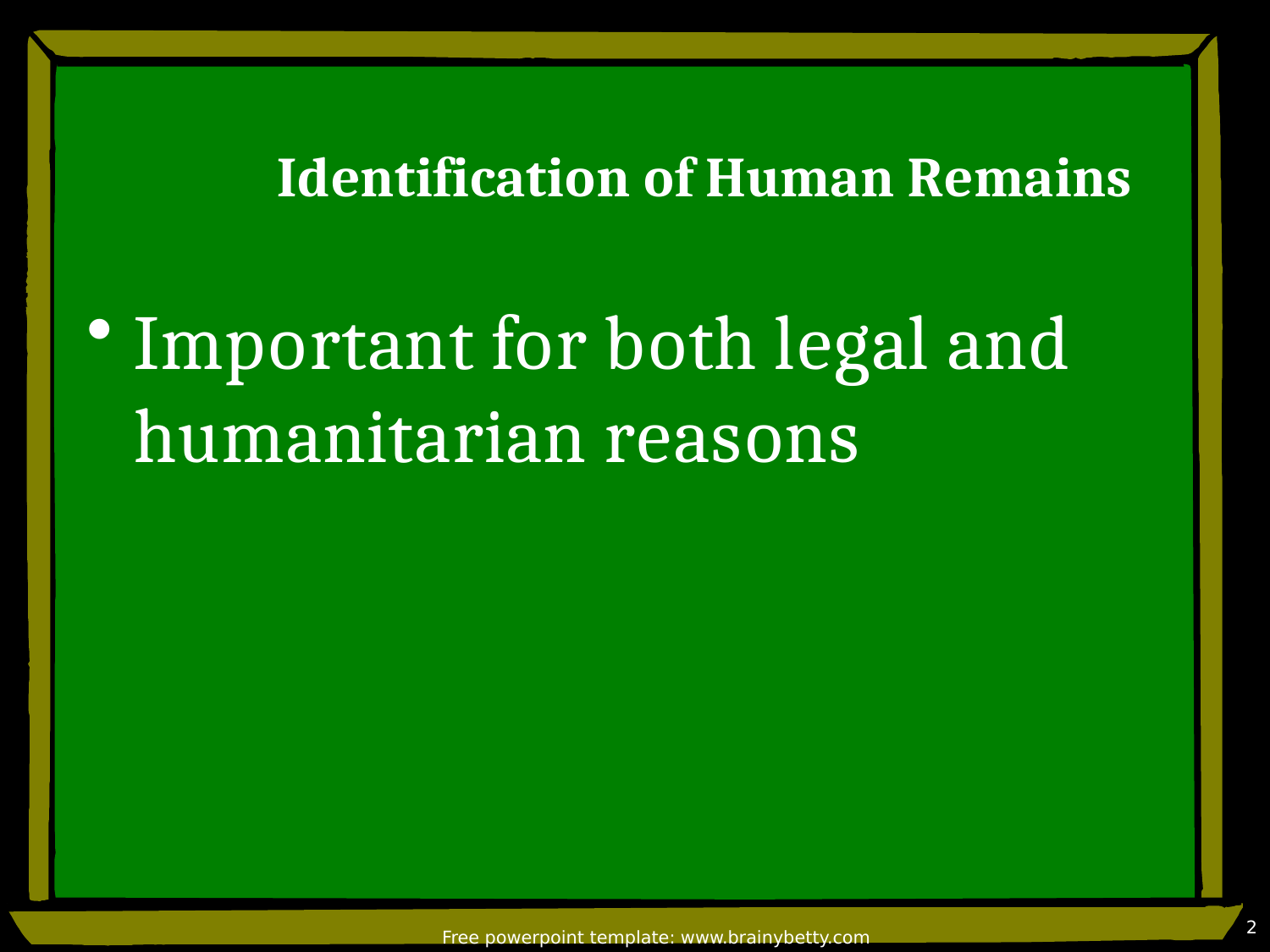

# Identification of Human Remains
Important for both legal and humanitarian reasons
2
Free powerpoint template: www.brainybetty.com